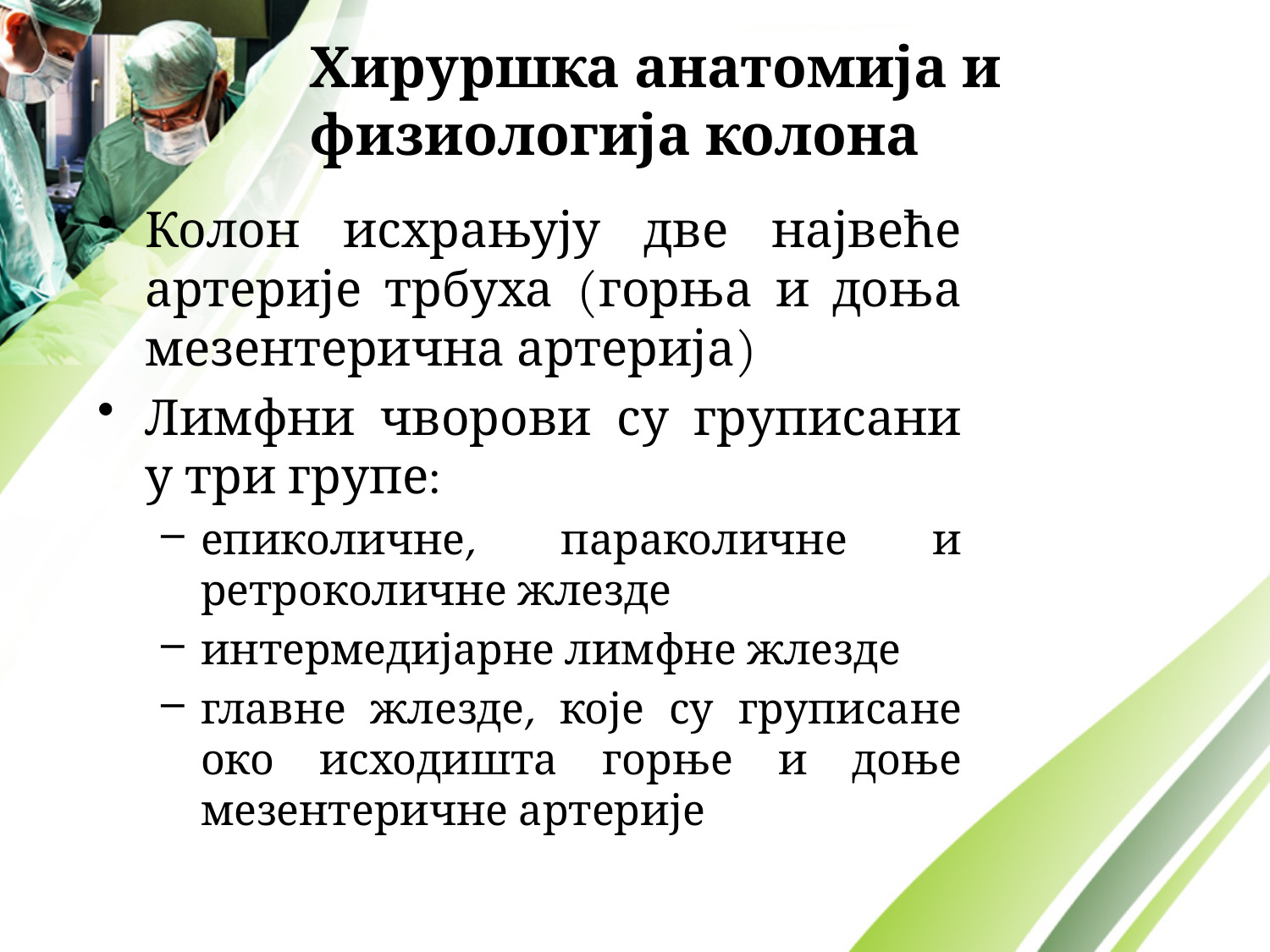

# Хируршка анатомија и физиологија колона
Колон исхрањују две највеће артерије трбуха (горња и доња мезентерична артерија)
Лимфни чворови су груписани у три групе:
епиколичне, параколичне и ретроколичне жлезде
интермедијарне лимфне жлезде
главне жлезде, које су груписане око исходишта горње и доње мезентеричне артерије